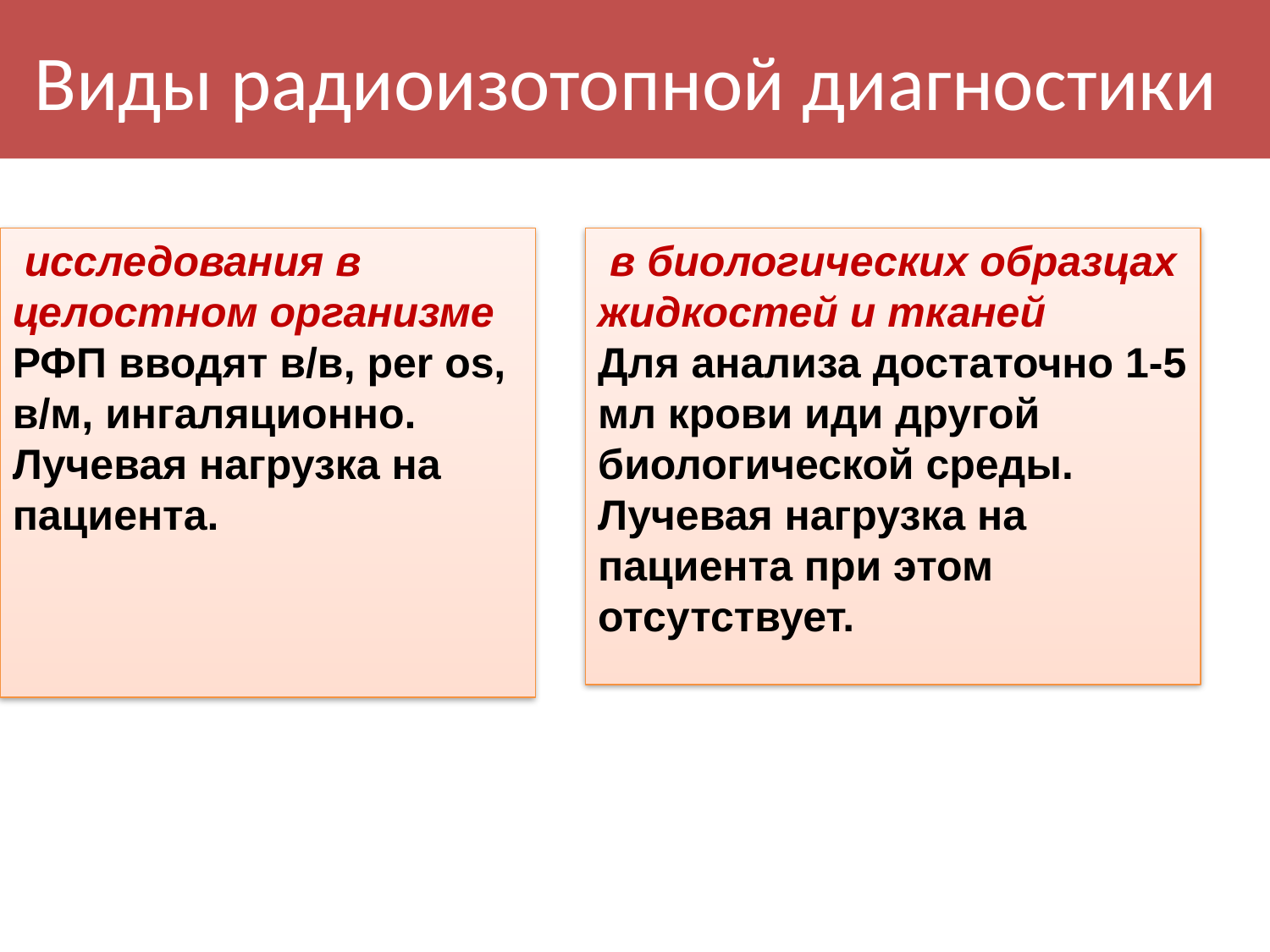

# Виды радиоизотопной диагностики
 исследования в целостном организме
РФП вводят в/в, per os, в/м, ингаляционно.
Лучевая нагрузка на пациента.

 в биологических образцах жидкостей и тканей
Для анализа достаточно 1-5 мл крови иди другой биологической среды. Лучевая нагрузка на пациента при этом отсутствует.